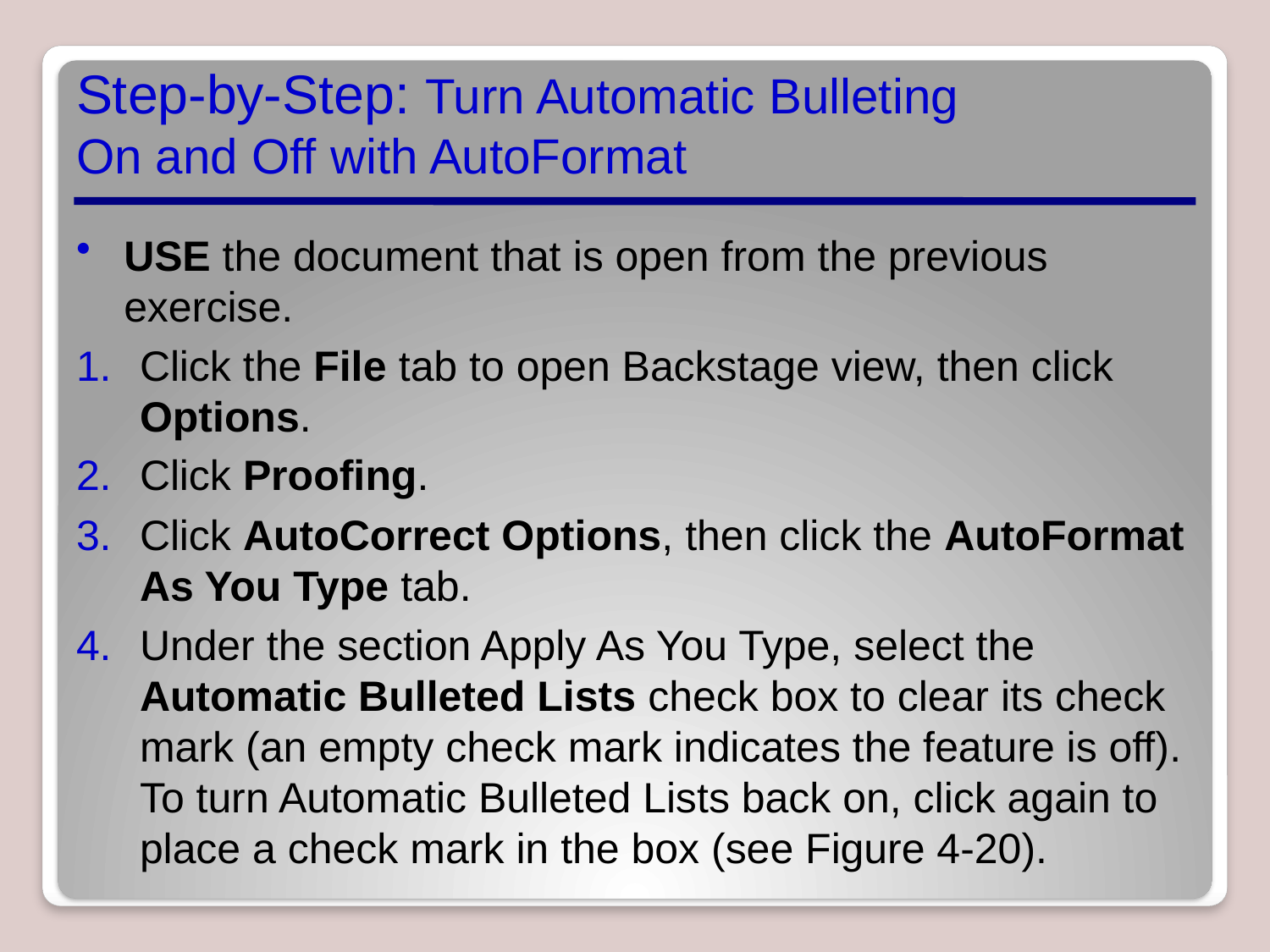

# Step-by-Step: Turn Automatic Bulleting On and Off with AutoFormat
USE the document that is open from the previous exercise.
Click the File tab to open Backstage view, then click Options.
Click Proofing.
Click AutoCorrect Options, then click the AutoFormat As You Type tab.
Under the section Apply As You Type, select the Automatic Bulleted Lists check box to clear its check mark (an empty check mark indicates the feature is off). To turn Automatic Bulleted Lists back on, click again to place a check mark in the box (see Figure 4-20).